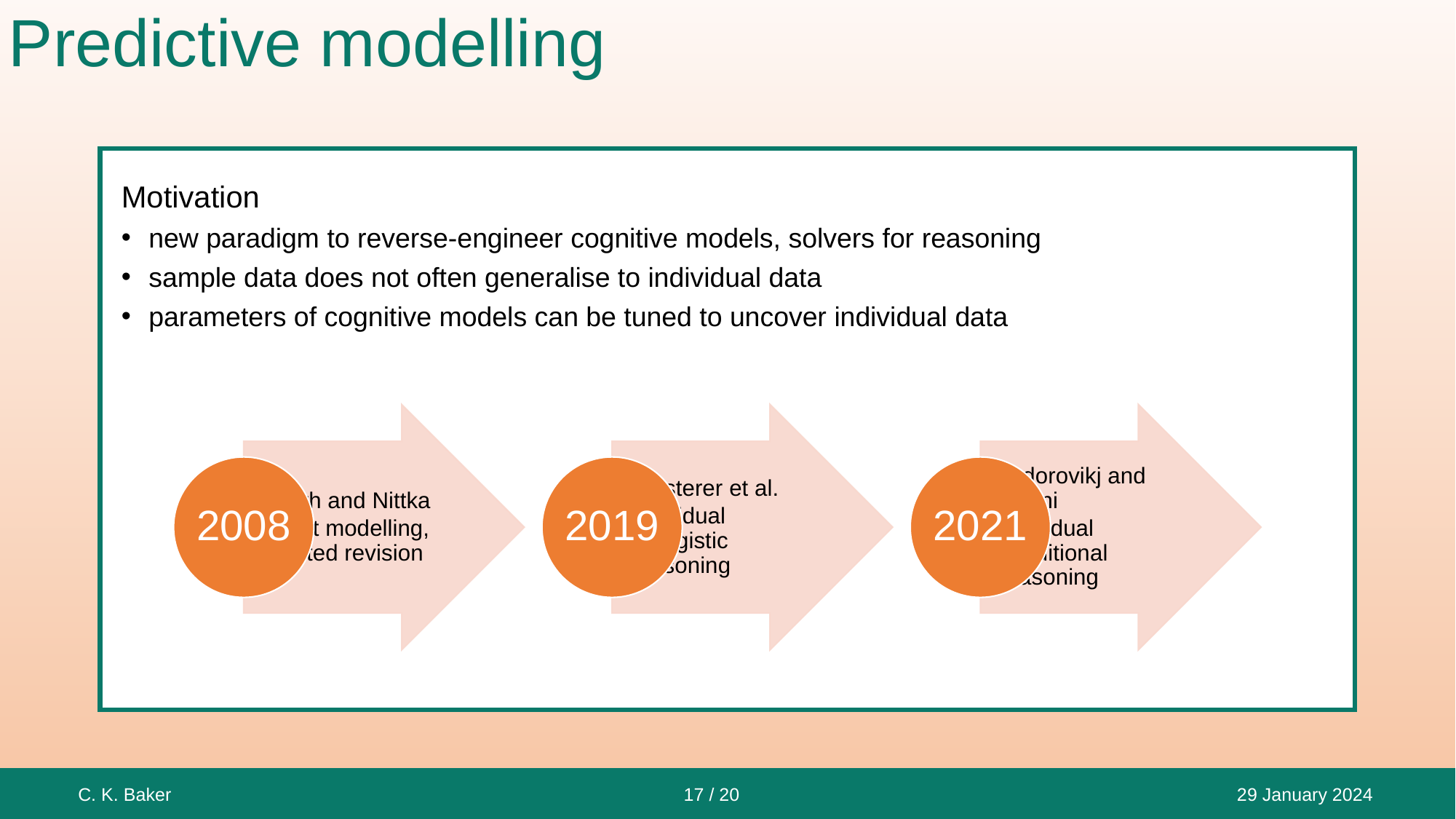

# Predictive modelling
Motivation
new paradigm to reverse-engineer cognitive models, solvers for reasoning
sample data does not often generalise to individual data
parameters of cognitive models can be tuned to uncover individual data

Booth and Nittka
agent modelling, iterated revision
2008
Riesterer et al.
individual syllogistic reasoning
2019
Todorovikj and Ragni
individual conditional reasoning
2021
C. K. Baker                                                                                                     17 / 20                                                                                                  29 January 2024